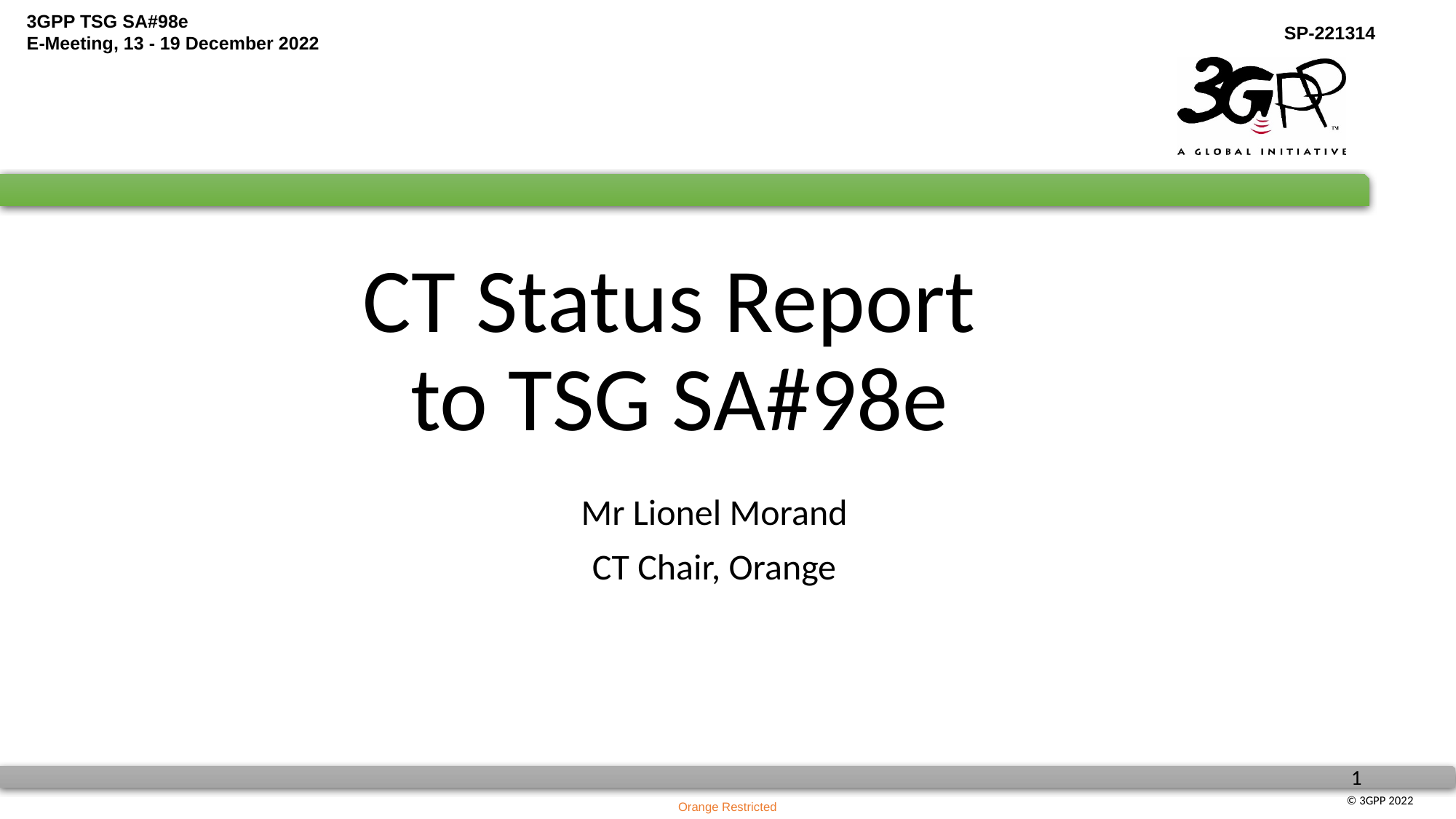

# CT Status Report to TSG SA#98e
Mr Lionel Morand
CT Chair, Orange